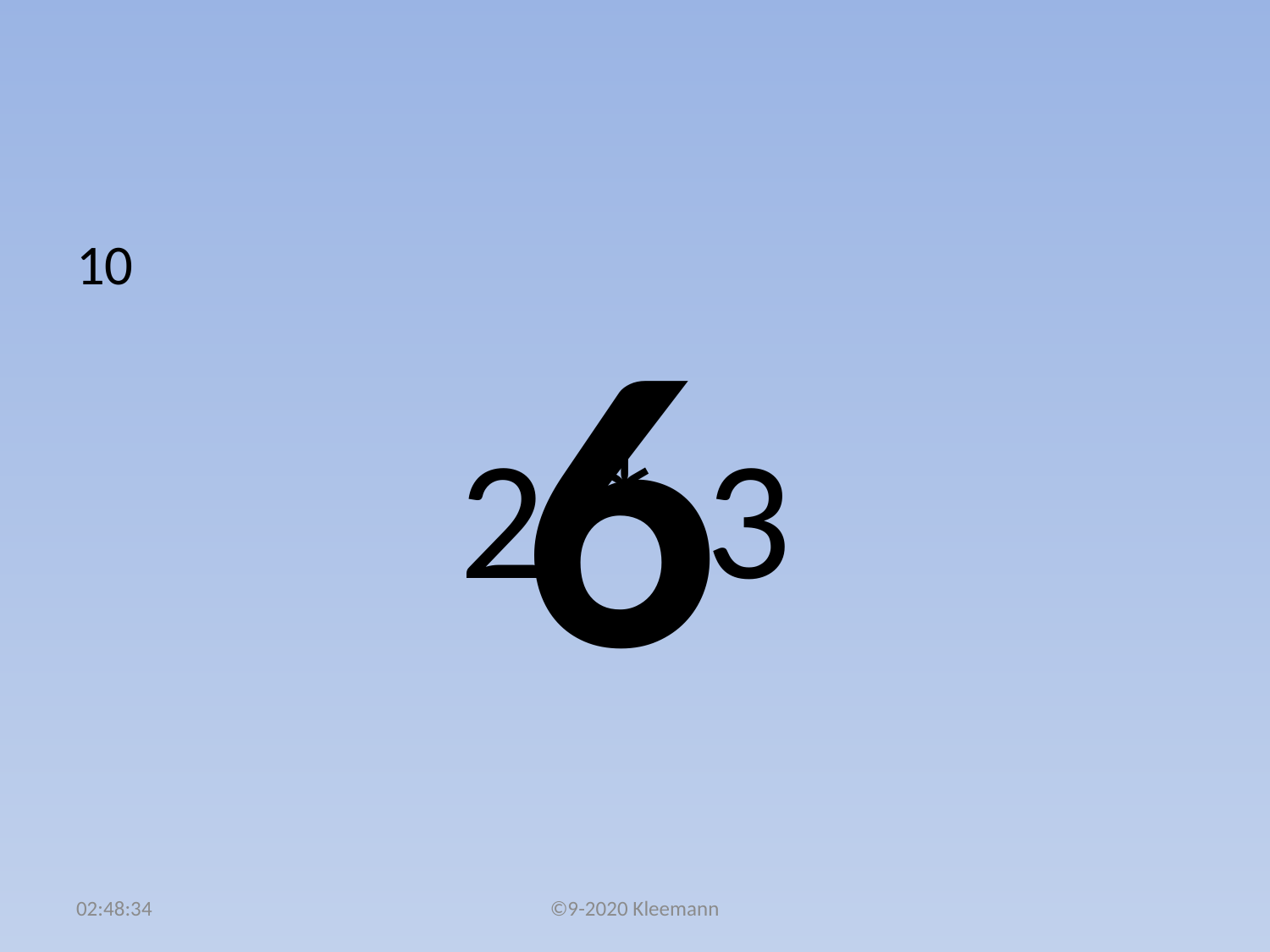

#
10

          2 * 3
6
02:48:34
©9-2020 Kleemann